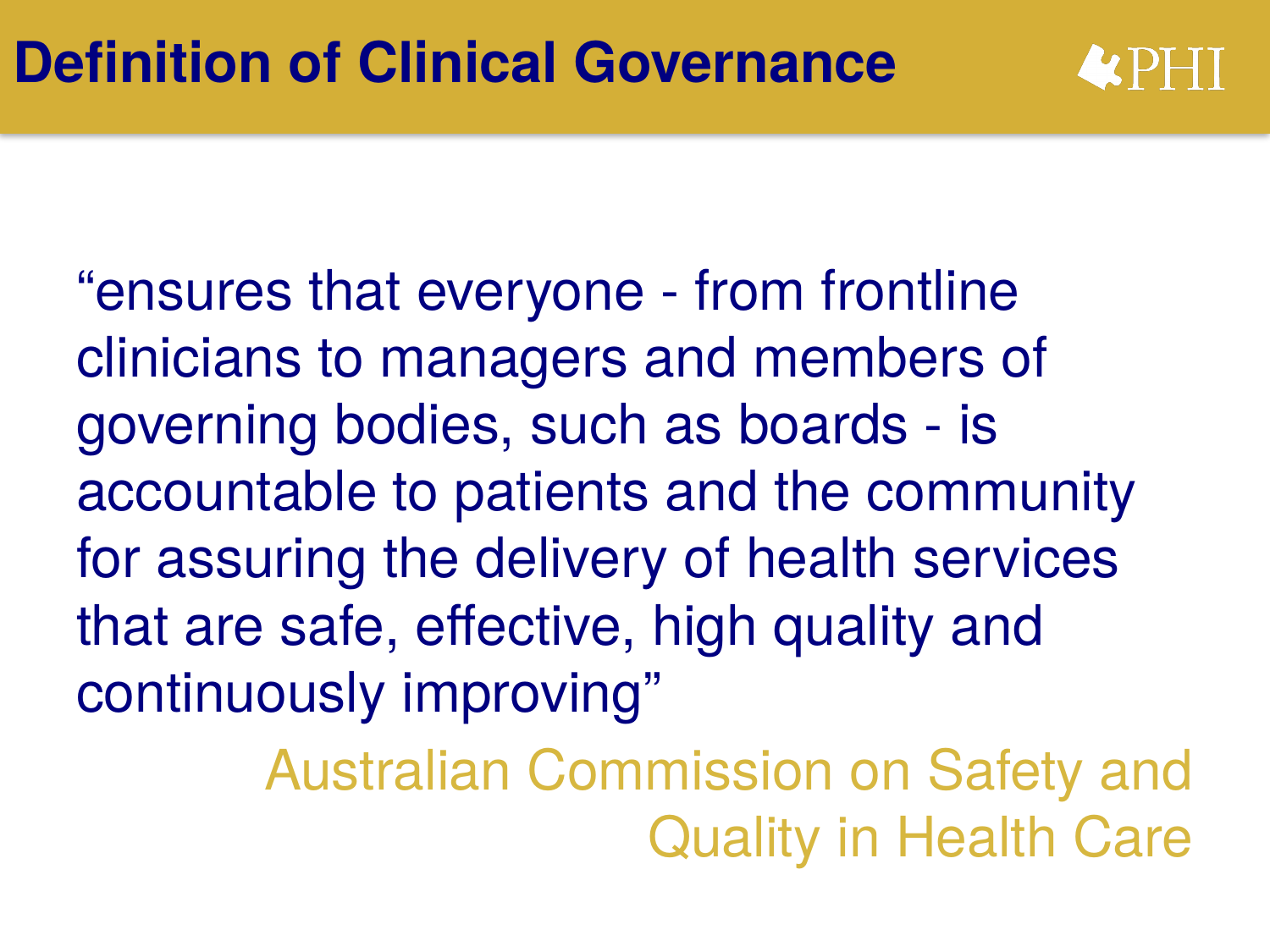

# Definition of Clinical Governance
“ensures that everyone - from frontline clinicians to managers and members of governing bodies, such as boards - is accountable to patients and the community for assuring the delivery of health services that are safe, effective, high quality and continuously improving”
Australian Commission on Safety and Quality in Health Care